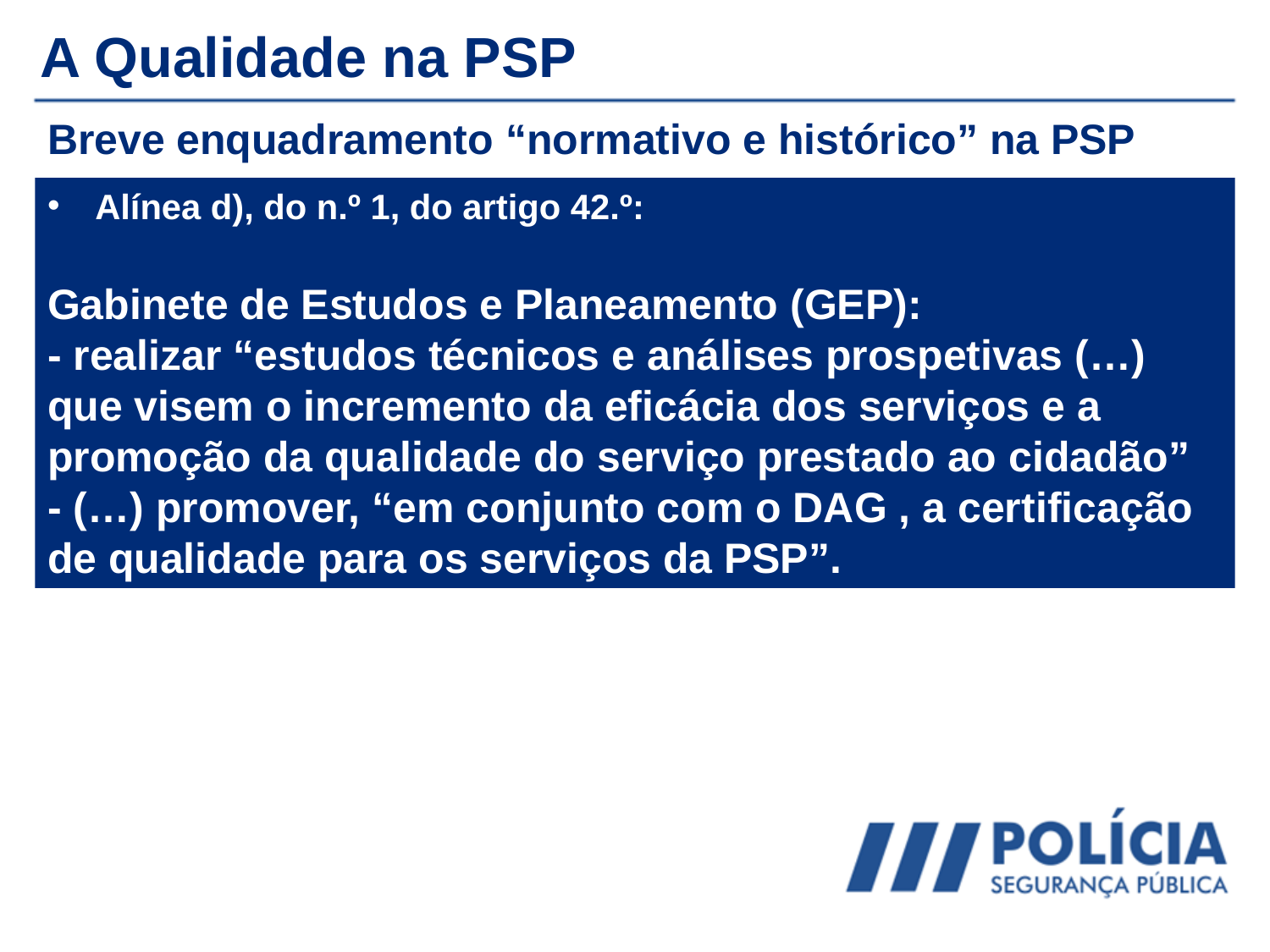

A Qualidade na PSP
Breve enquadramento “normativo e histórico” na PSP
Alínea d), do n.º 1, do artigo 42.º:

Gabinete de Estudos e Planeamento (GEP):
- realizar “estudos técnicos e análises prospetivas (…) que visem o incremento da eficácia dos serviços e a promoção da qualidade do serviço prestado ao cidadão”
- (…) promover, “em conjunto com o DAG , a certificação de qualidade para os serviços da PSP”.